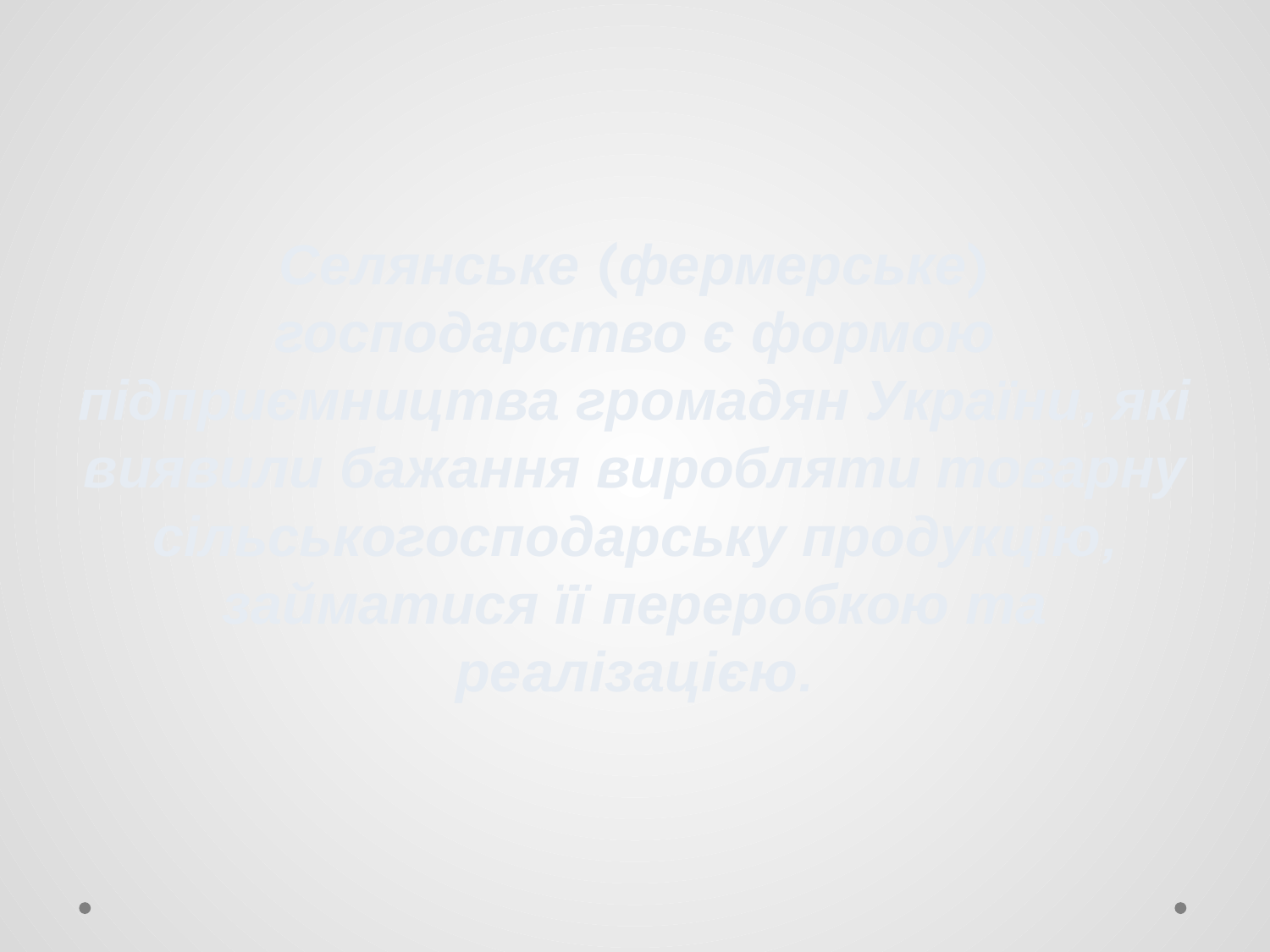

Селянське (фермерське) господарство є формою підприємництва громадян України, які виявили бажання виробляти товарну сільськогосподарську продукцію, займатися її переробкою та реалізацією.